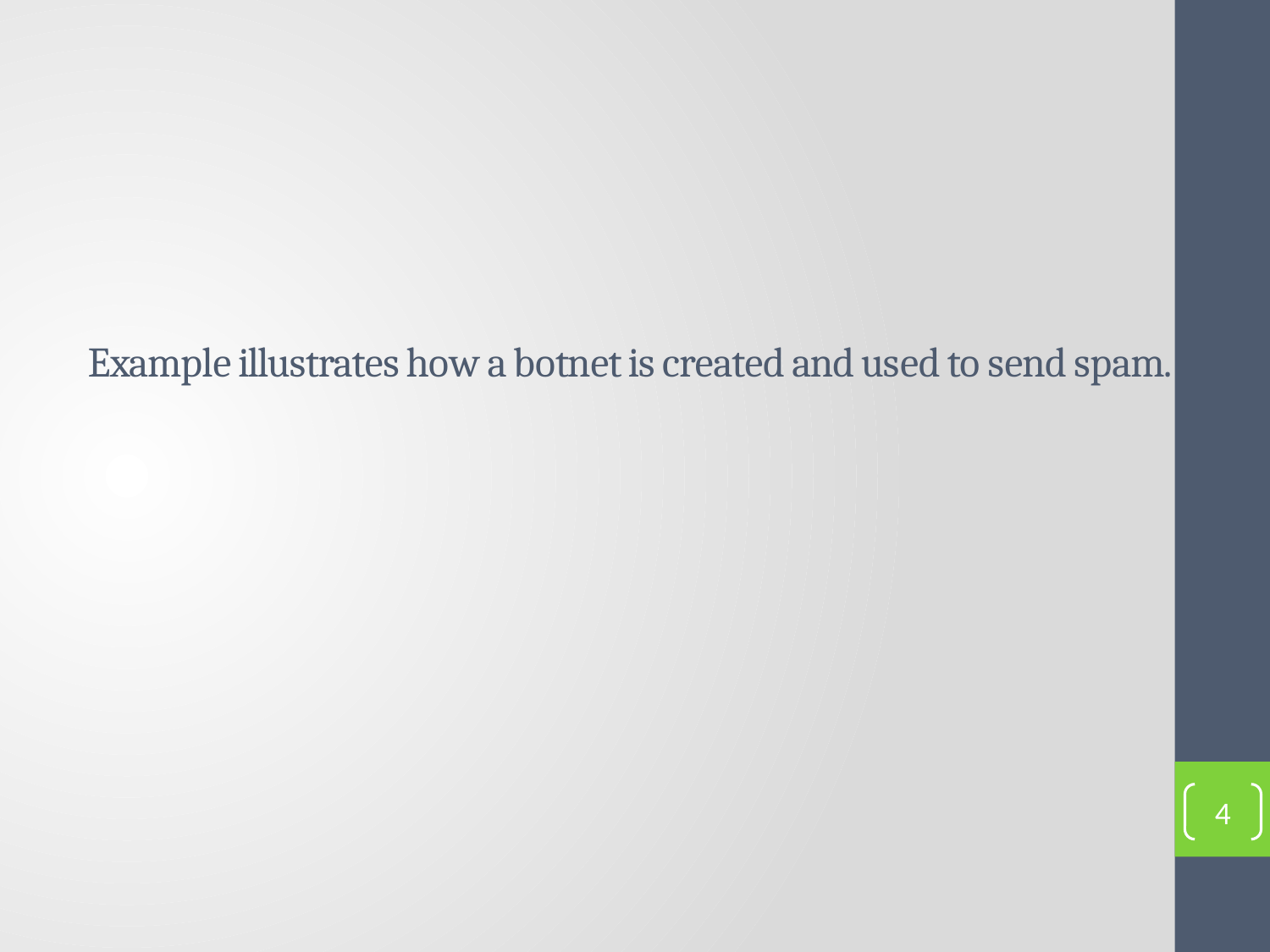

# Example illustrates how a botnet is created and used to send spam.
4